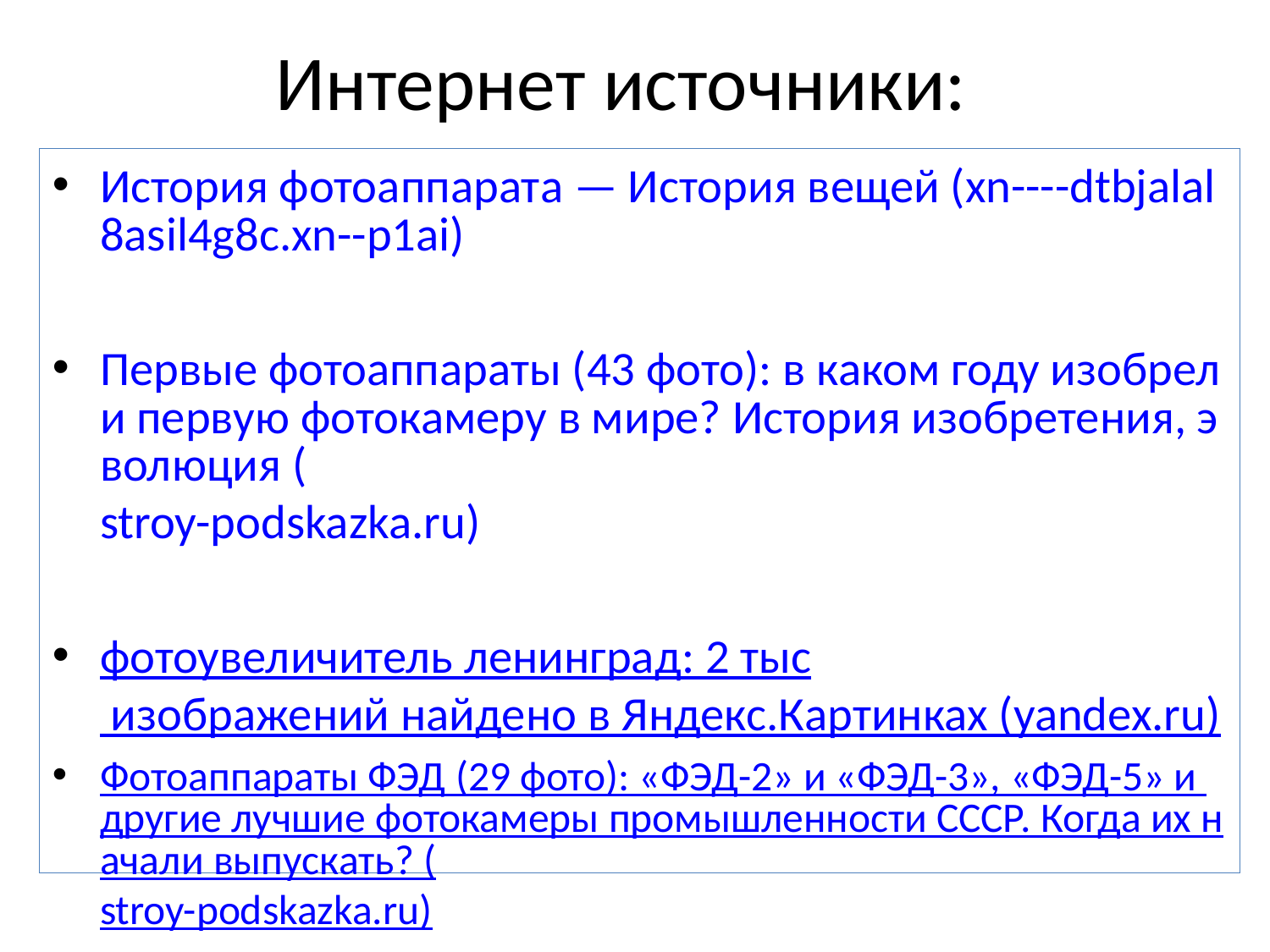

# Интернет источники:
История фотоаппарата — История вещей (xn----dtbjalal8asil4g8c.xn--p1ai)

Первые фотоаппараты (43 фото): в каком году изобрели первую фотокамеру в мире? История изобретения, эволюция (stroy-podskazka.ru)

фотоувеличитель ленинград: 2 тыс изображений найдено в Яндекс.Картинках (yandex.ru)
Фотоаппараты ФЭД (29 фото): «ФЭД-2» и «ФЭД-3», «ФЭД-5» и другие лучшие фотокамеры промышленности СССР. Когда их начали выпускать? (stroy-podskazka.ru)
фотопринадлежности ссср — Яндекс: нашлось 10 млн результатов (yandex.ru)